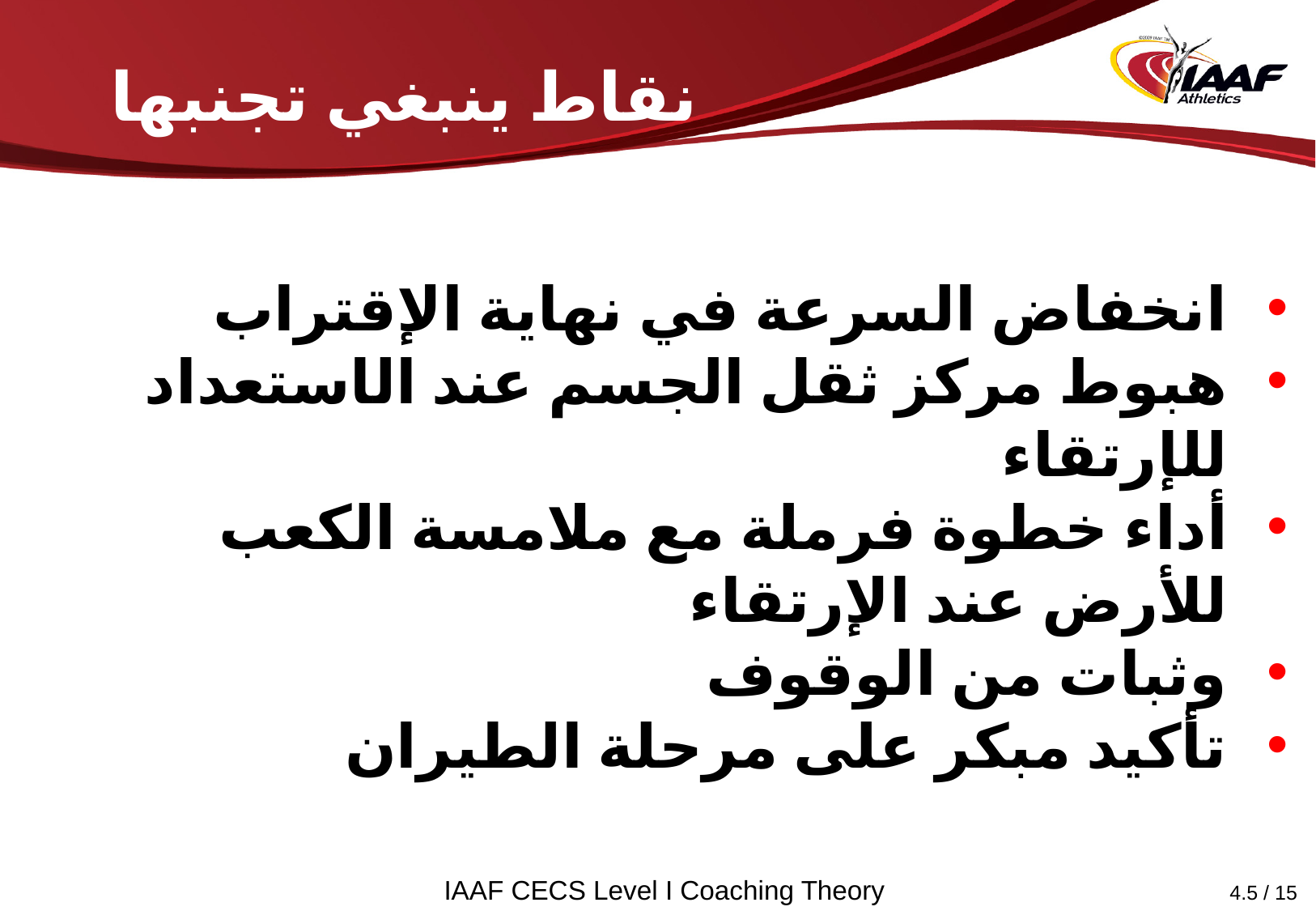

# نقاط ينبغي تجنبها

انخفاض السرعة في نهاية الإقتراب
هبوط مركز ثقل الجسم عند الاستعداد للإرتقاء
أداء خطوة فرملة مع ملامسة الكعب للأرض عند الإرتقاء
وثبات من الوقوف
تأكيد مبكر على مرحلة الطيران
IAAF CECS Level I Coaching Theory
4.5 / 15